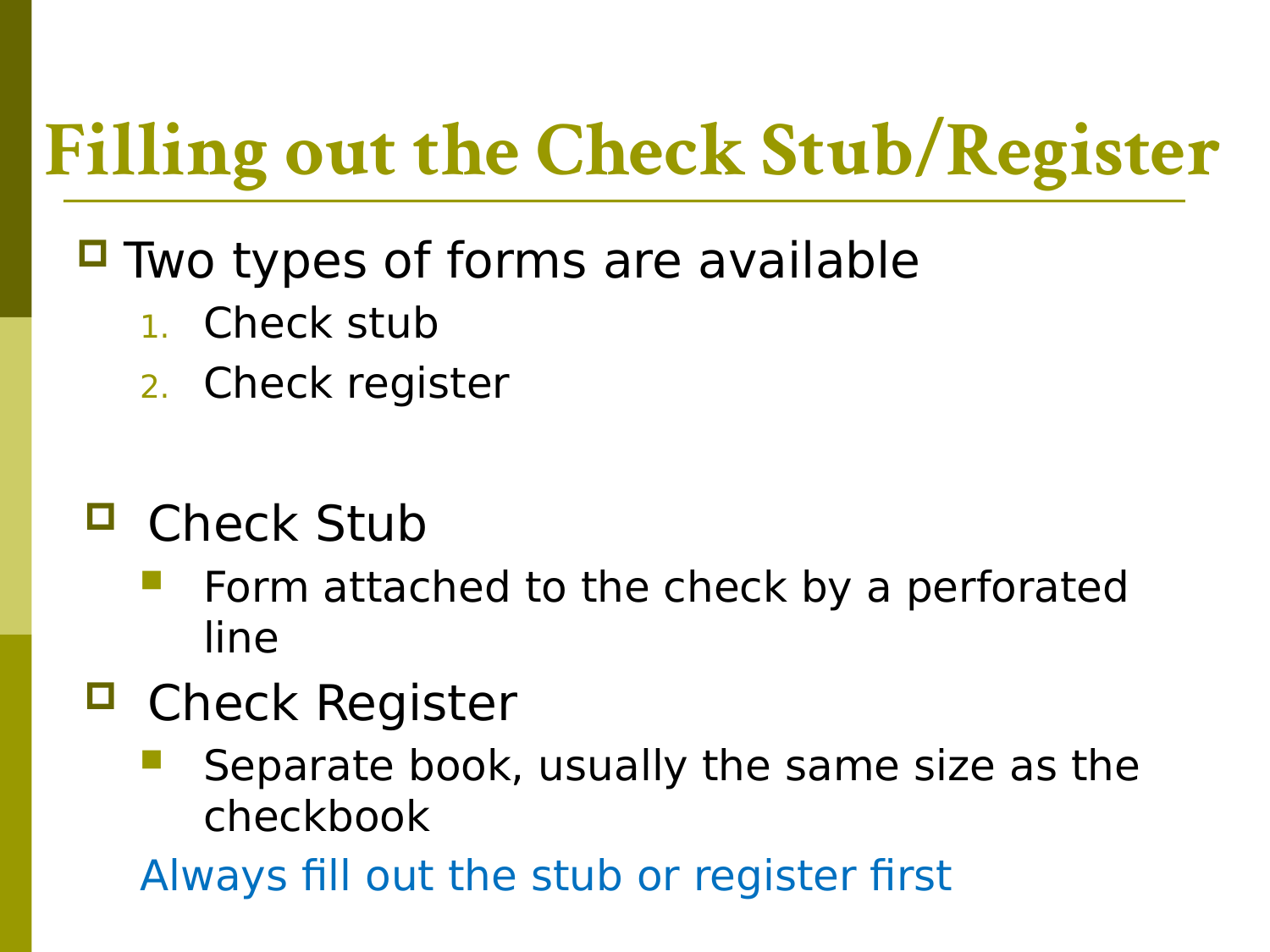

# Filling out the Check Stub/Register
Two types of forms are available
Check stub
Check register

Check Stub
Form attached to the check by a perforated line
Check Register
Separate book, usually the same size as the checkbook
Always fill out the stub or register first